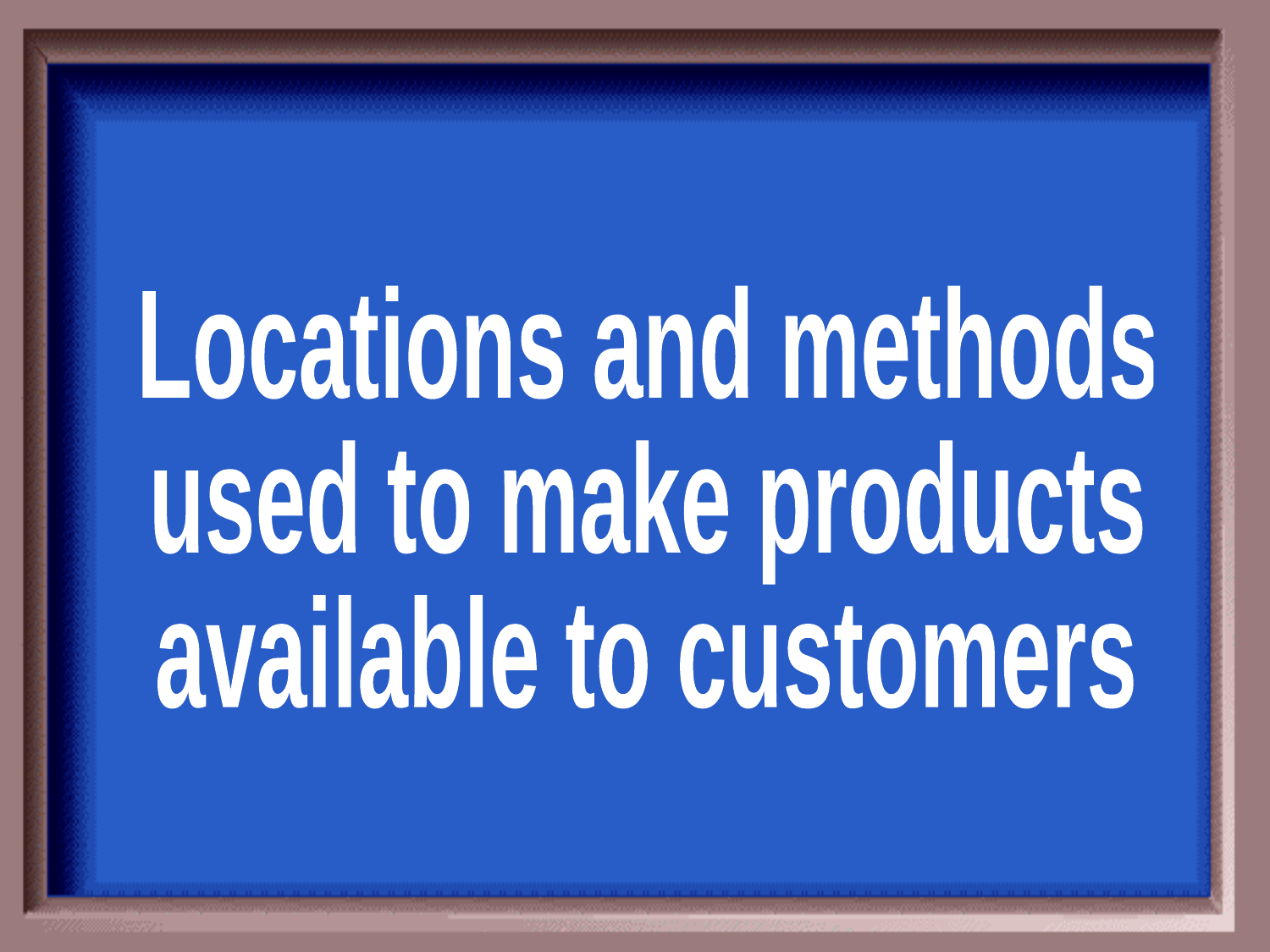

Locations and methods
used to make products
available to customers